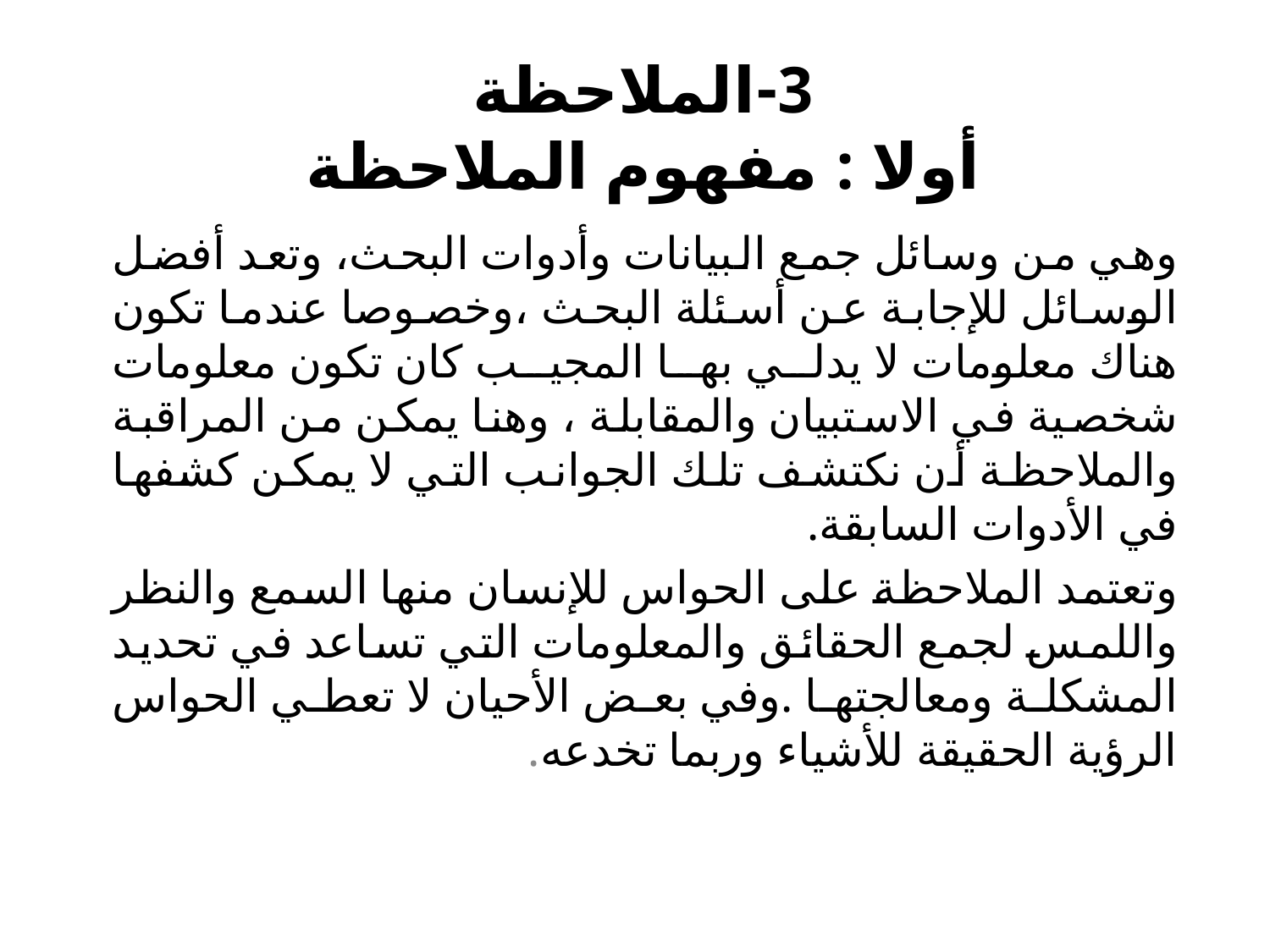

# 3-الملاحظة أولا : مفهوم الملاحظة
	وهي من وسائل جمع البيانات وأدوات البحث، وتعد أفضل الوسائل للإجابة عن أسئلة البحث ،وخصوصا عندما تكون هناك معلومات لا يدلي بها المجيب كان تكون معلومات شخصية في الاستبيان والمقابلة ، وهنا يمكن من المراقبة والملاحظة أن نكتشف تلك الجوانب التي لا يمكن كشفها في الأدوات السابقة.
	وتعتمد الملاحظة على الحواس للإنسان منها السمع والنظر واللمس لجمع الحقائق والمعلومات التي تساعد في تحديد المشكلة ومعالجتها .وفي بعض الأحيان لا تعطي الحواس الرؤية الحقيقة للأشياء وربما تخدعه.